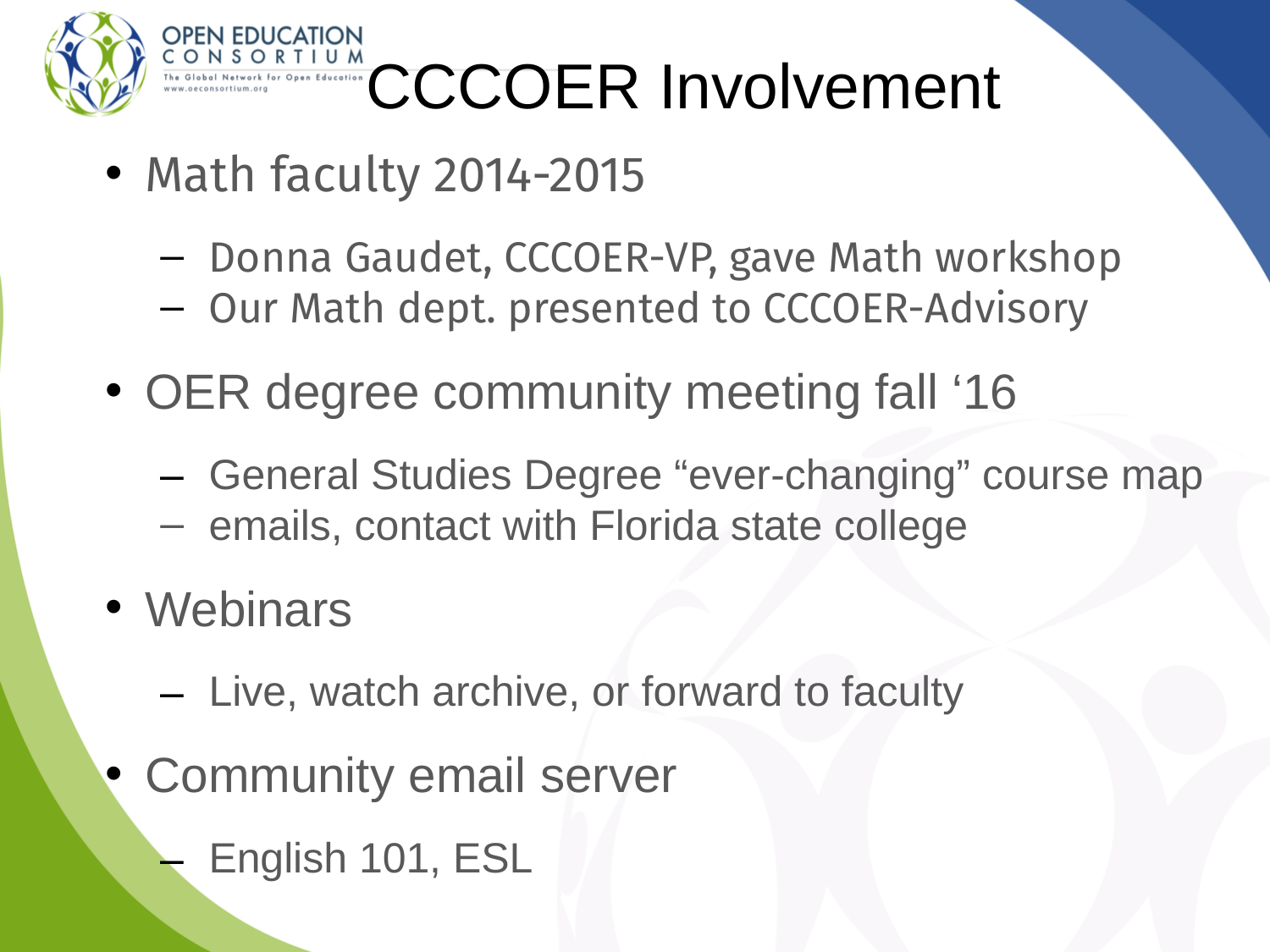

# CCCOER Involvement
Math faculty 2014-2015
Donna Gaudet, CCCOER-VP, gave Math workshop
Our Math dept. presented to CCCOER-Advisory
OER degree community meeting fall ‘16
General Studies Degree “ever-changing” course map
emails, contact with Florida state college
Webinars
Live, watch archive, or forward to faculty
Community email server
English 101, ESL